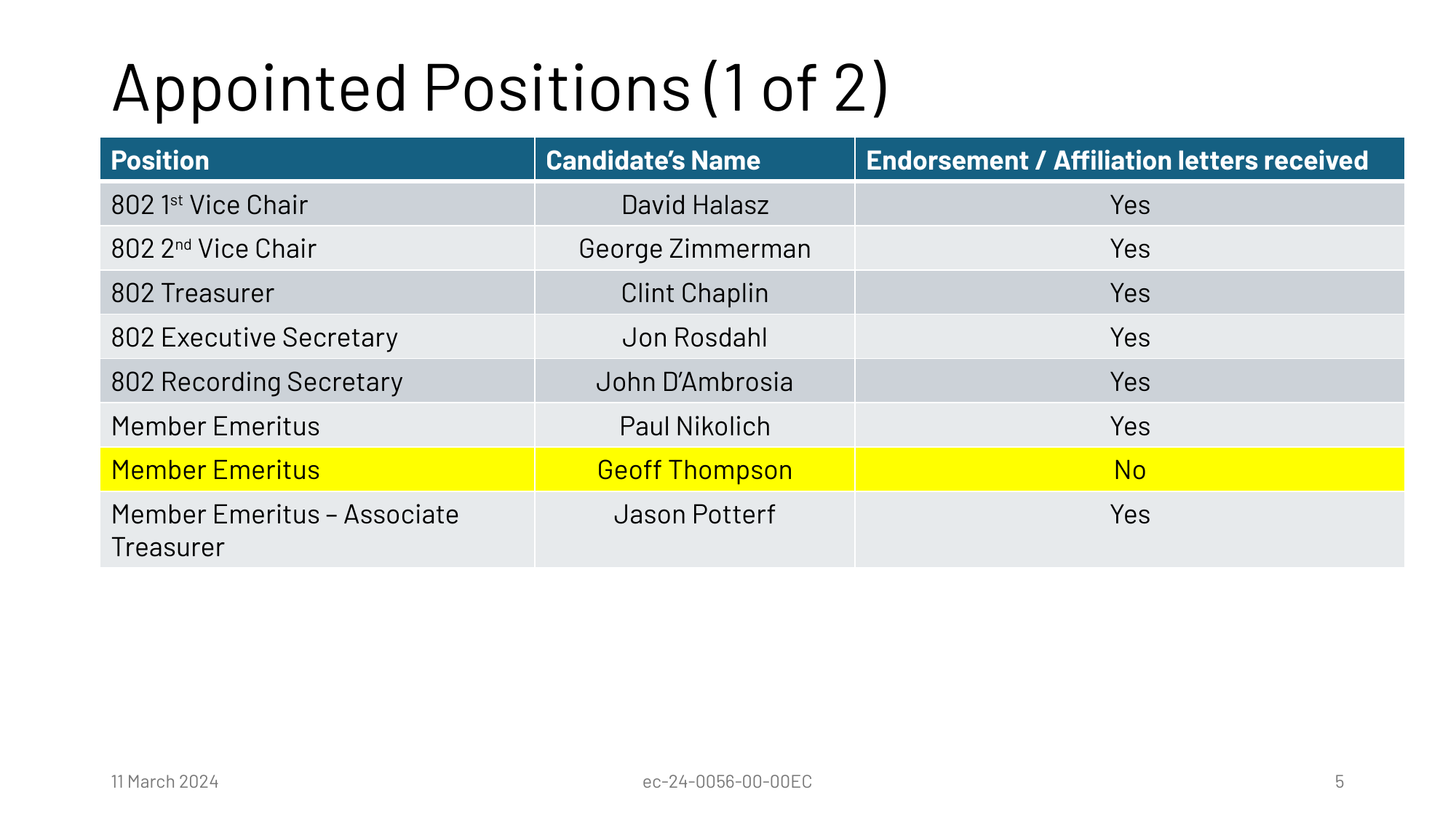

# Appointed Positions (1 of 2)
| Position | Candidate’s Name | Endorsement / Affiliation letters received |
| --- | --- | --- |
| 802 1st Vice Chair | David Halasz | Yes |
| 802 2nd Vice Chair | George Zimmerman | Yes |
| 802 Treasurer | Clint Chaplin | Yes |
| 802 Executive Secretary | Jon Rosdahl | Yes |
| 802 Recording Secretary | John D’Ambrosia | Yes |
| Member Emeritus | Paul Nikolich | Yes |
| Member Emeritus | Geoff Thompson | No |
| Member Emeritus – Associate Treasurer | Jason Potterf | Yes |
11 March 2024
ec-24-0056-00-00EC
5